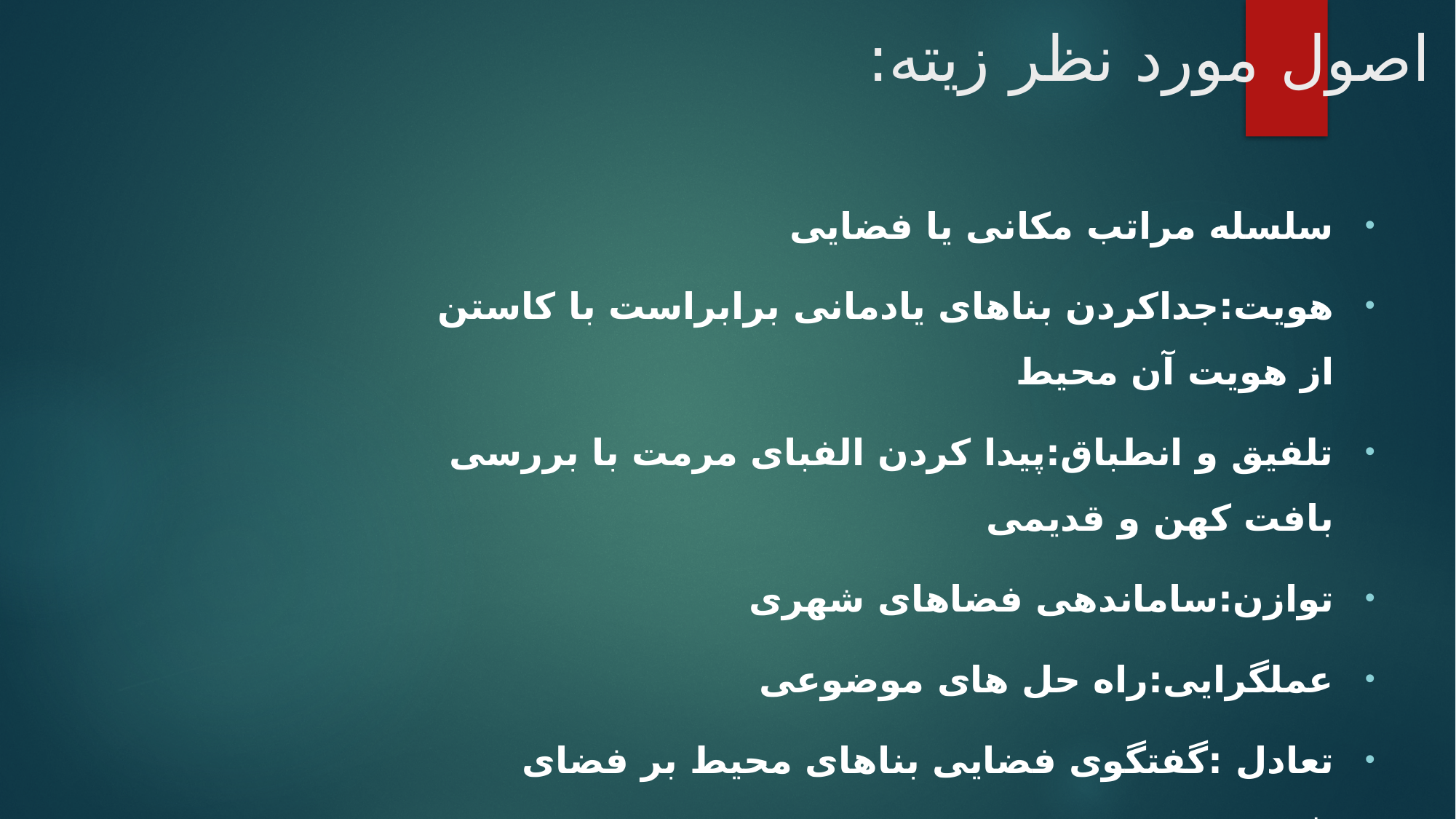

# اصول مورد نظر زیته:
سلسله مراتب مکانی یا فضایی
هویت:جداکردن بناهای یادمانی برابراست با کاستن از هویت آن محیط
تلفیق و انطباق:پیدا کردن الفبای مرمت با بررسی بافت کهن و قدیمی
توازن:ساماندهی فضاهای شهری
عملگرایی:راه حل های موضوعی
تعادل :گفتگوی فضایی بناهای محیط بر فضای شهری
مقیاس انسانی:نفی عبور سریع در بافت کهن